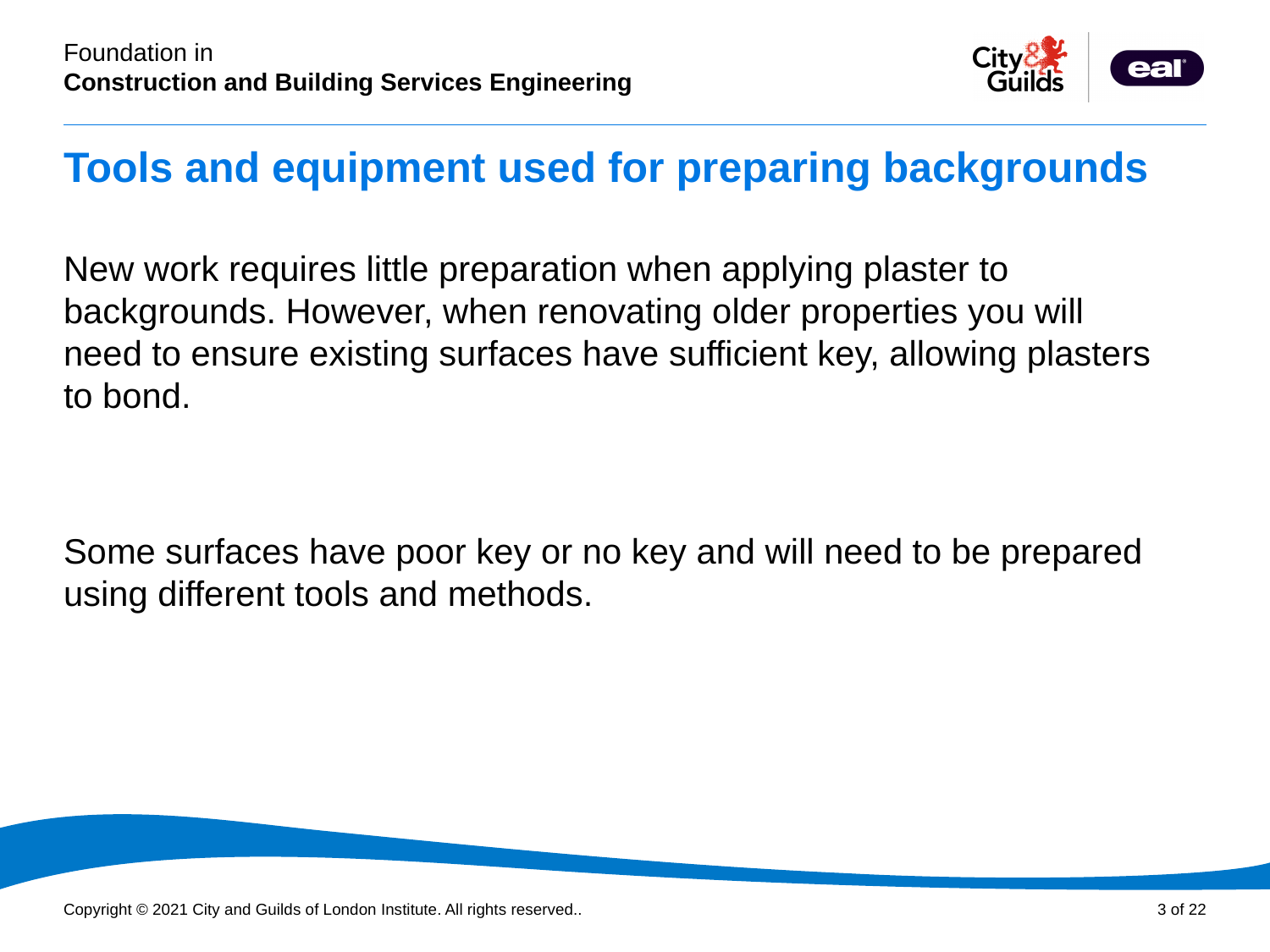

# Tools and equipment used for preparing backgrounds
New work requires little preparation when applying plaster to backgrounds. However, when renovating older properties you will need to ensure existing surfaces have sufficient key, allowing plasters to bond.

Some surfaces have poor key or no key and will need to be prepared using different tools and methods.